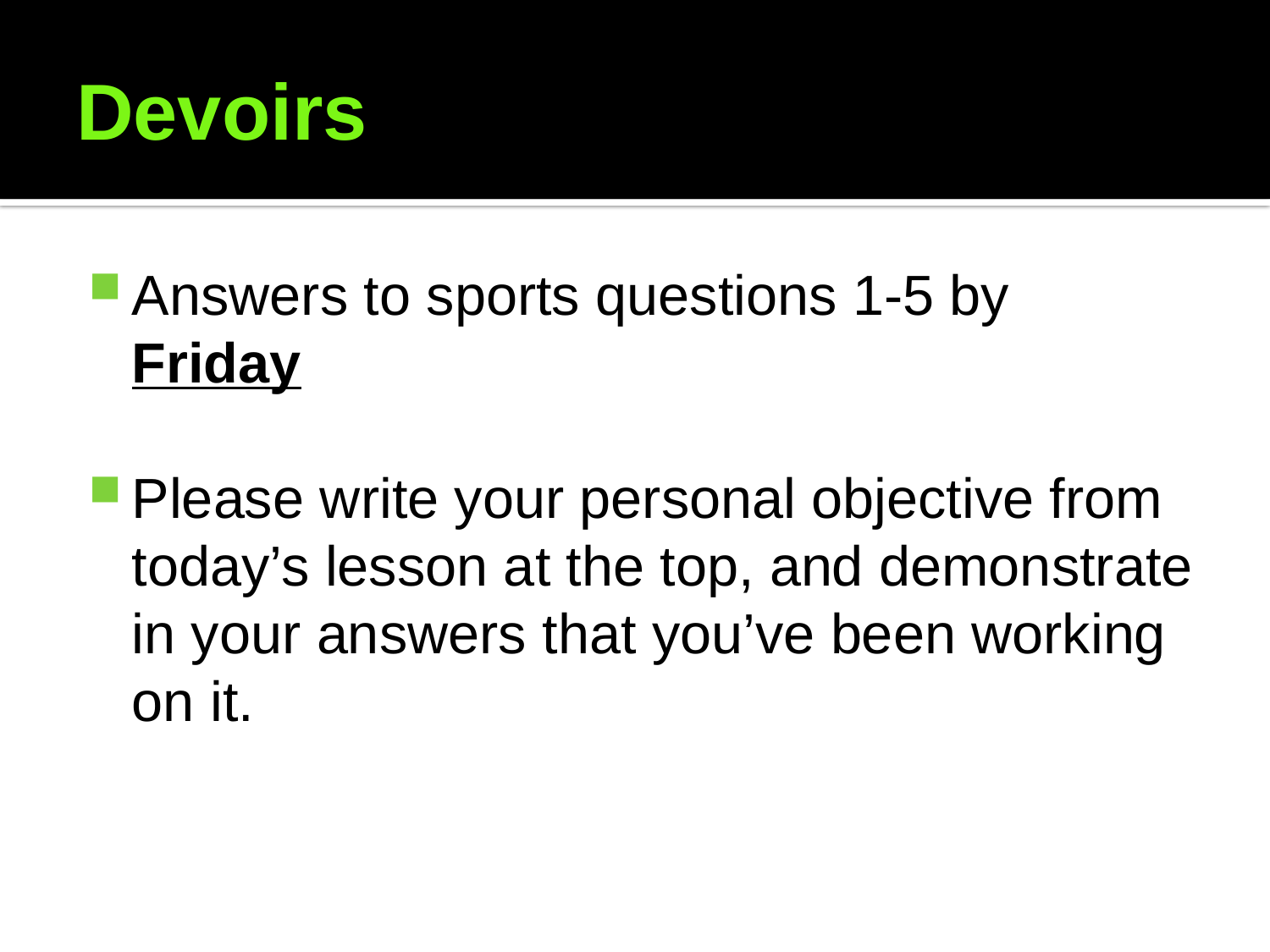

# Devoirs
Answers to sports questions 1-5 by Friday

Please write your personal objective from today’s lesson at the top, and demonstrate in your answers that you’ve been working on it.